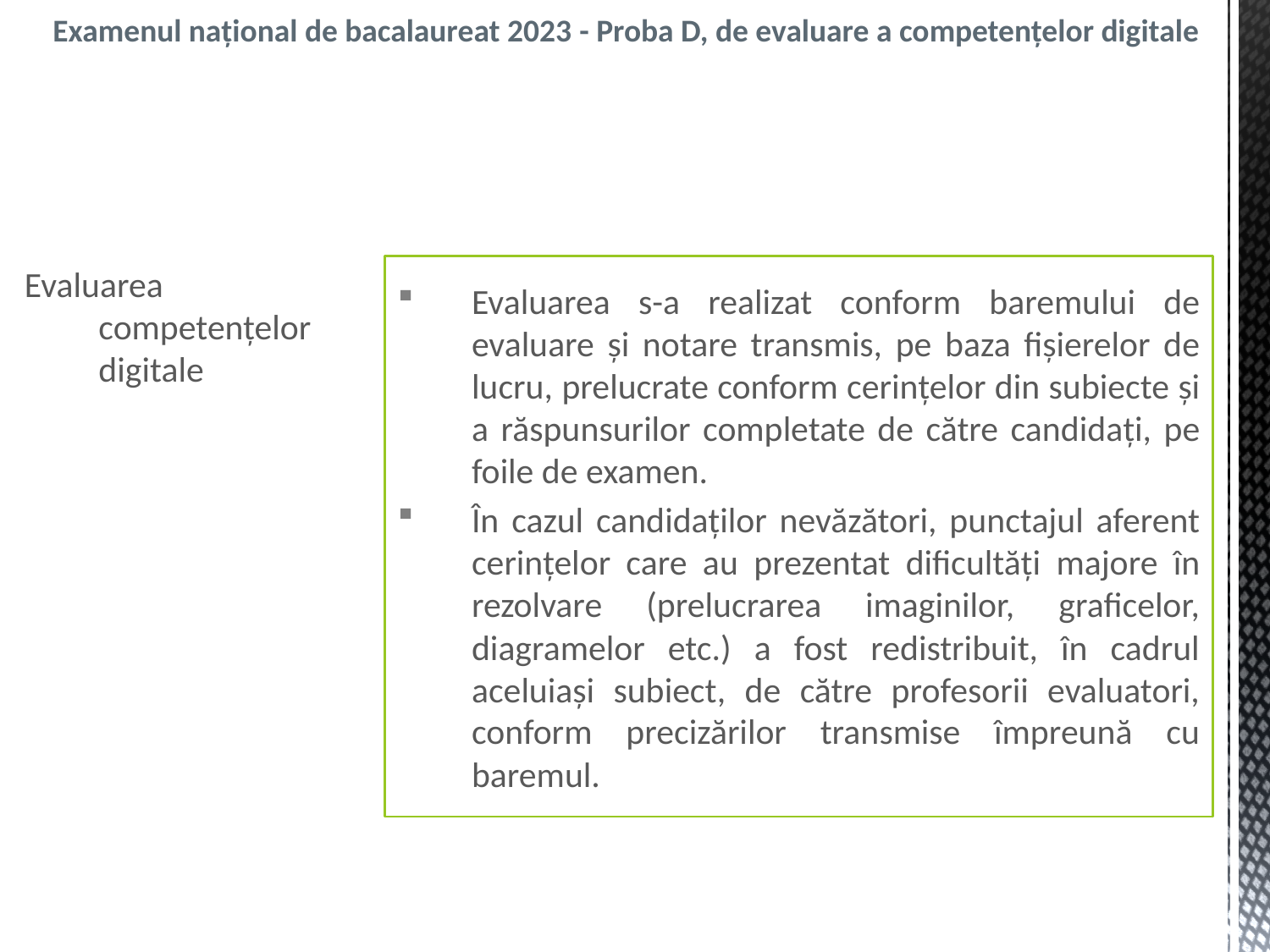

Examenul național de bacalaureat 2023 - Proba D, de evaluare a competenţelor digitale

Evaluarea competenţelor digitale
Evaluarea s-a realizat conform baremului de evaluare şi notare transmis, pe baza fişierelor de lucru, prelucrate conform cerinţelor din subiecte şi a răspunsurilor completate de către candidaţi, pe foile de examen.
În cazul candidaţilor nevăzători, punctajul aferent cerinţelor care au prezentat dificultăţi majore în rezolvare (prelucrarea imaginilor, graficelor, diagramelor etc.) a fost redistribuit, în cadrul aceluiaşi subiect, de către profesorii evaluatori, conform precizărilor transmise împreună cu baremul.